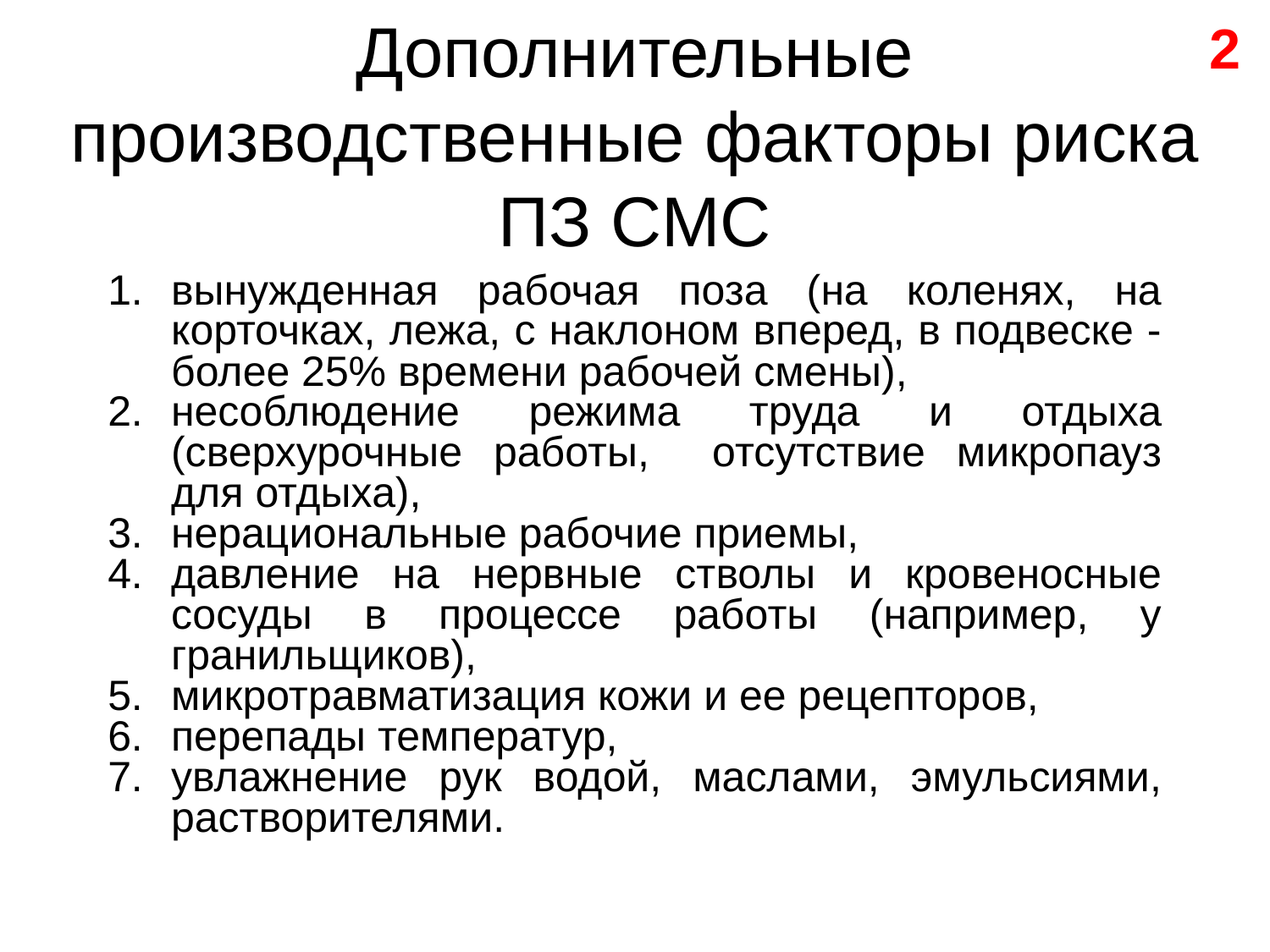

2
Дополнительные производственные факторы риска ПЗ СМС
вынужденная рабочая поза (на коленях, на корточках, лежа, с наклоном вперед, в подвеске - более 25% времени рабочей смены),
несоблюдение режима труда и отдыха (сверхурочные работы,  отсутствие микропауз для отдыха),
нерациональные рабочие приемы,
давление на нервные стволы и кровеносные сосуды в процессе работы (например, у гранильщиков),
микротравматизация кожи и ее рецепторов,
перепады температур,
увлажнение рук водой, маслами, эмульсиями, растворителями.